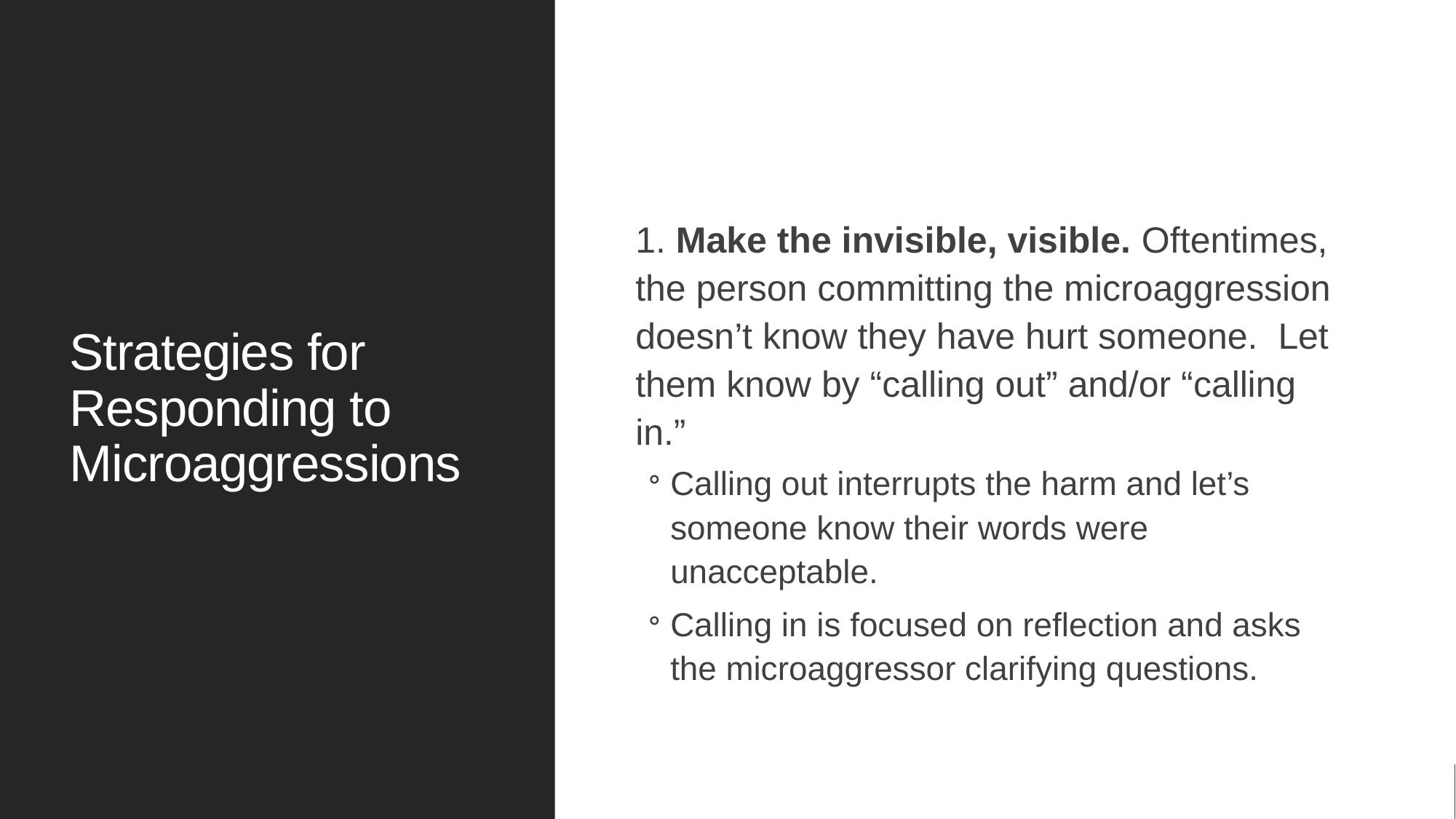

# Strategies for Responding to Microaggressions

1. Make the invisible, visible. Oftentimes, the person committing the microaggression doesn’t know they have hurt someone.  Let them know by “calling out” and/or “calling in.”
Calling out interrupts the harm and let’s someone know their words were unacceptable.
Calling in is focused on reflection and asks the microaggressor clarifying questions.